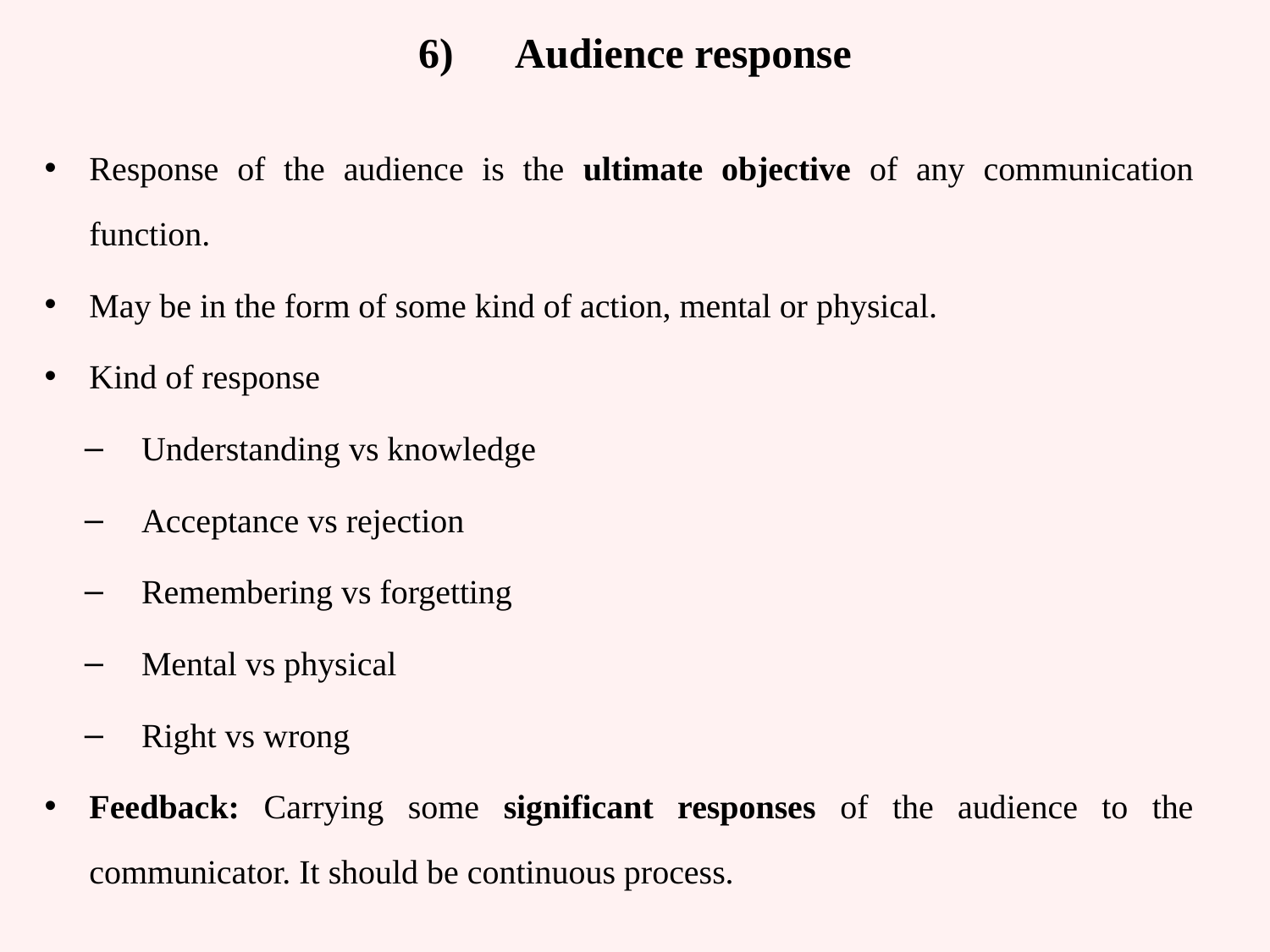

# 6)      Audience response
Response of the audience is the ultimate objective of any communication function.
May be in the form of some kind of action, mental or physical.
Kind of response
Understanding vs knowledge
Acceptance vs rejection
Remembering vs forgetting
Mental vs physical
Right vs wrong
Feedback: Carrying some significant responses of the audience to the communicator. It should be continuous process.